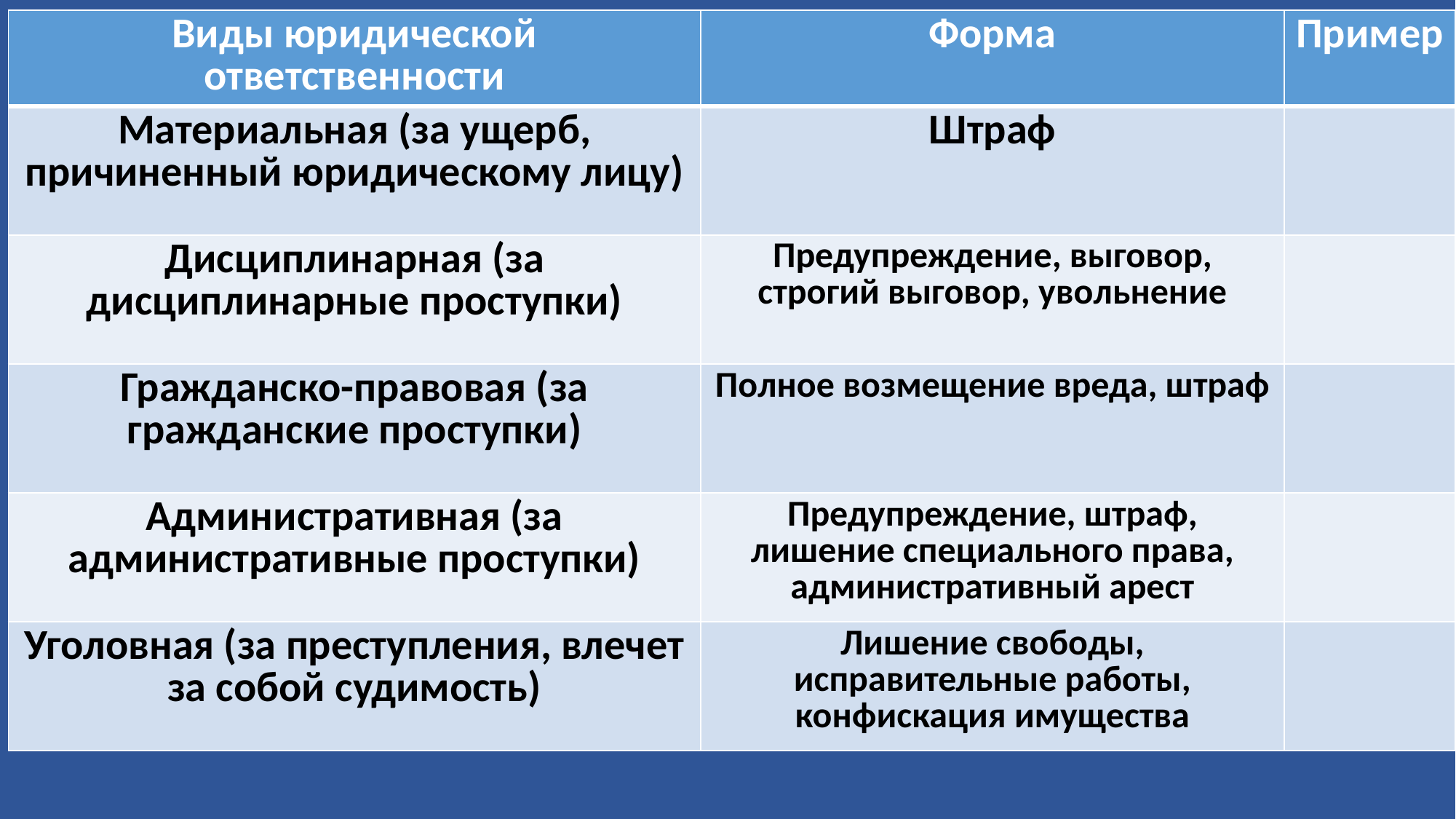

| Виды юридической ответственности | Форма | Пример |
| --- | --- | --- |
| Материальная (за ущерб, причиненный юридическому лицу) | Штраф |  |
| Дисциплинарная (за дисциплинарные проступки) | Предупреждение, выговор, строгий выговор, увольнение |  |
| Гражданско-правовая (за гражданские проступки) | Полное возмещение вреда, штраф |  |
| Административная (за административные проступки) | Предупреждение, штраф, лишение специального права, административный арест |  |
| Уголовная (за преступления, влечет за собой судимость) | Лишение свободы, исправительные работы, конфискация имущества |  |
#